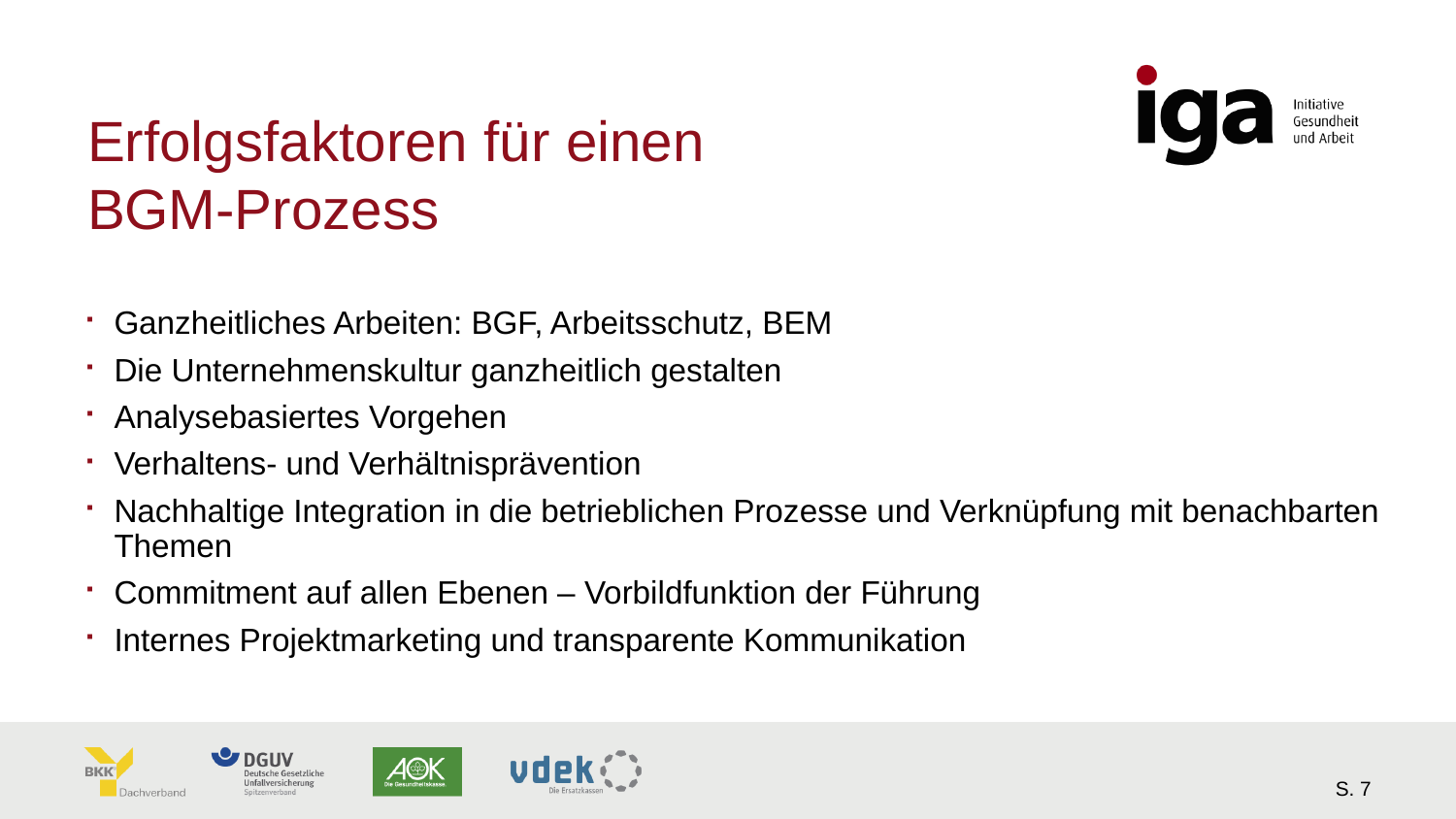

# Erfolgsfaktoren für einen BGM-Prozess
Ganzheitliches Arbeiten: BGF, Arbeitsschutz, BEM
Die Unternehmenskultur ganzheitlich gestalten
Analysebasiertes Vorgehen
Verhaltens- und Verhältnisprävention
Nachhaltige Integration in die betrieblichen Prozesse und Verknüpfung mit benachbarten Themen
Commitment auf allen Ebenen – Vorbildfunktion der Führung
Internes Projektmarketing und transparente Kommunikation
7